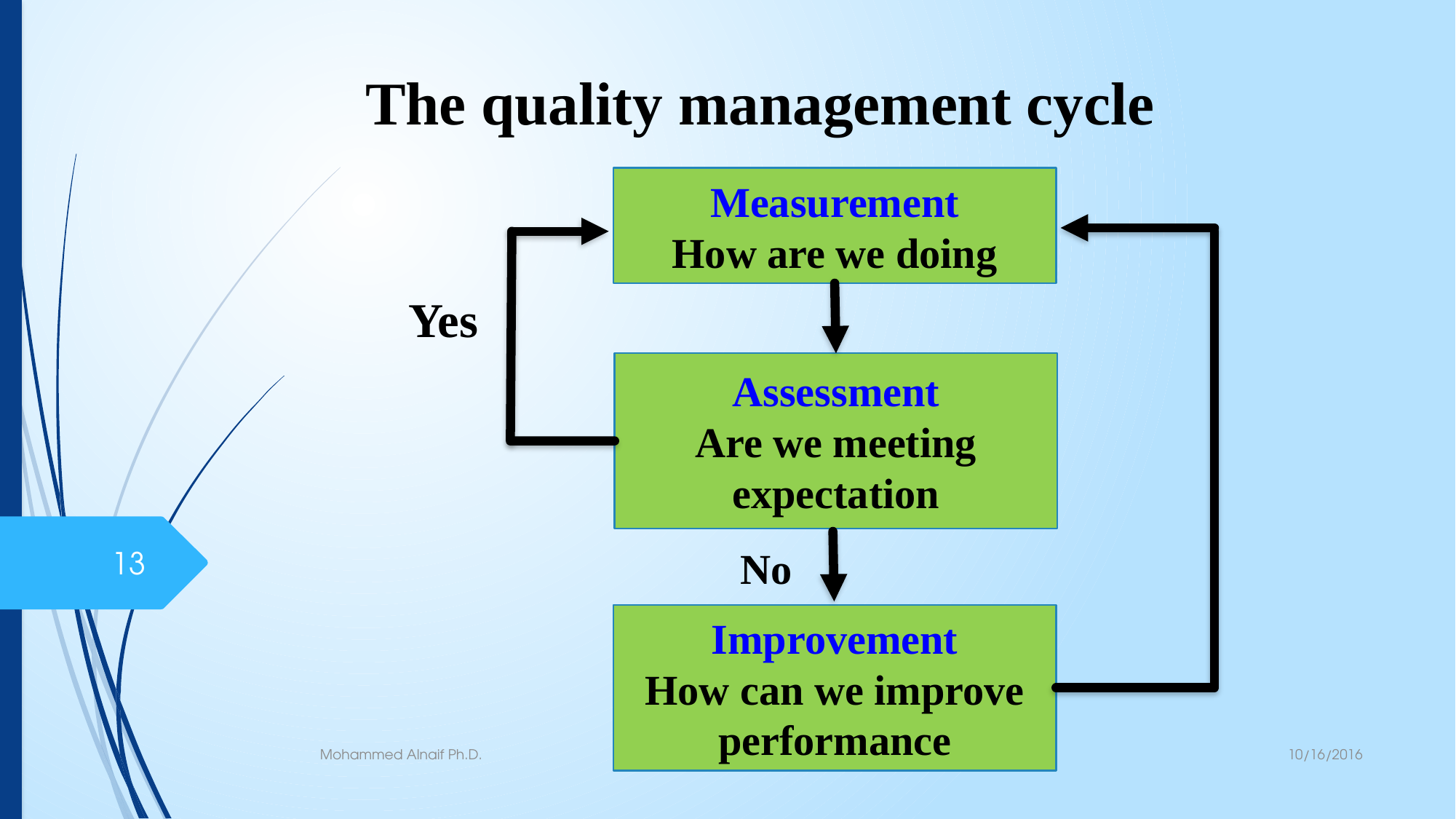

# The quality management cycle

Measurement
How are we doing
Yes
Assessment
Are we meeting expectation
No
13
Improvement
How can we improve performance
10/16/2016
Mohammed Alnaif Ph.D.